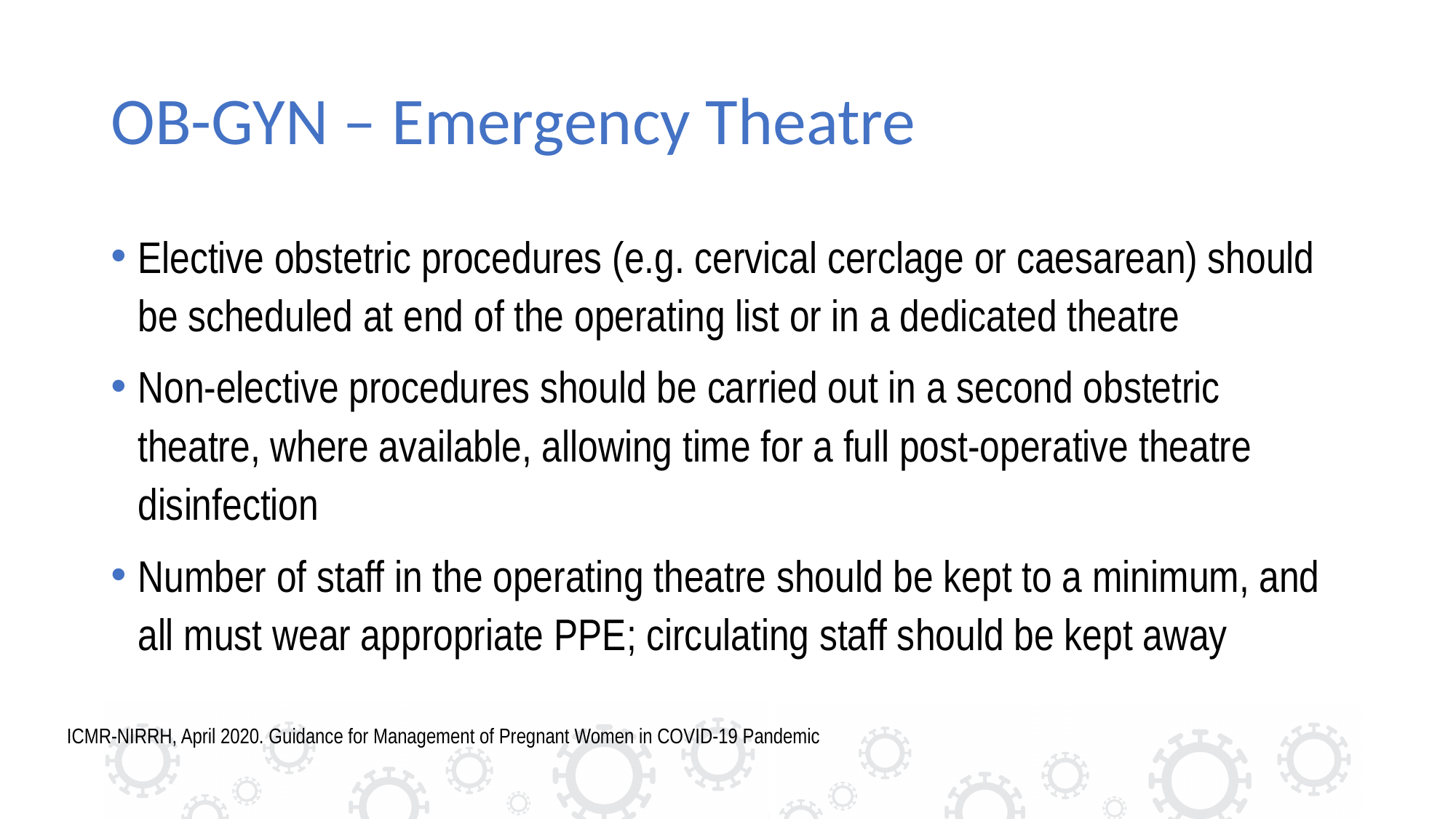

# OB-GYN – Emergency Theatre
Elective obstetric procedures (e.g. cervical cerclage or caesarean) should be scheduled at end of the operating list or in a dedicated theatre
Non-elective procedures should be carried out in a second obstetric theatre, where available, allowing time for a full post-operative theatre disinfection
Number of staff in the operating theatre should be kept to a minimum, and all must wear appropriate PPE; circulating staff should be kept away
ICMR-NIRRH, April 2020. Guidance for Management of Pregnant Women in COVID-19 Pandemic